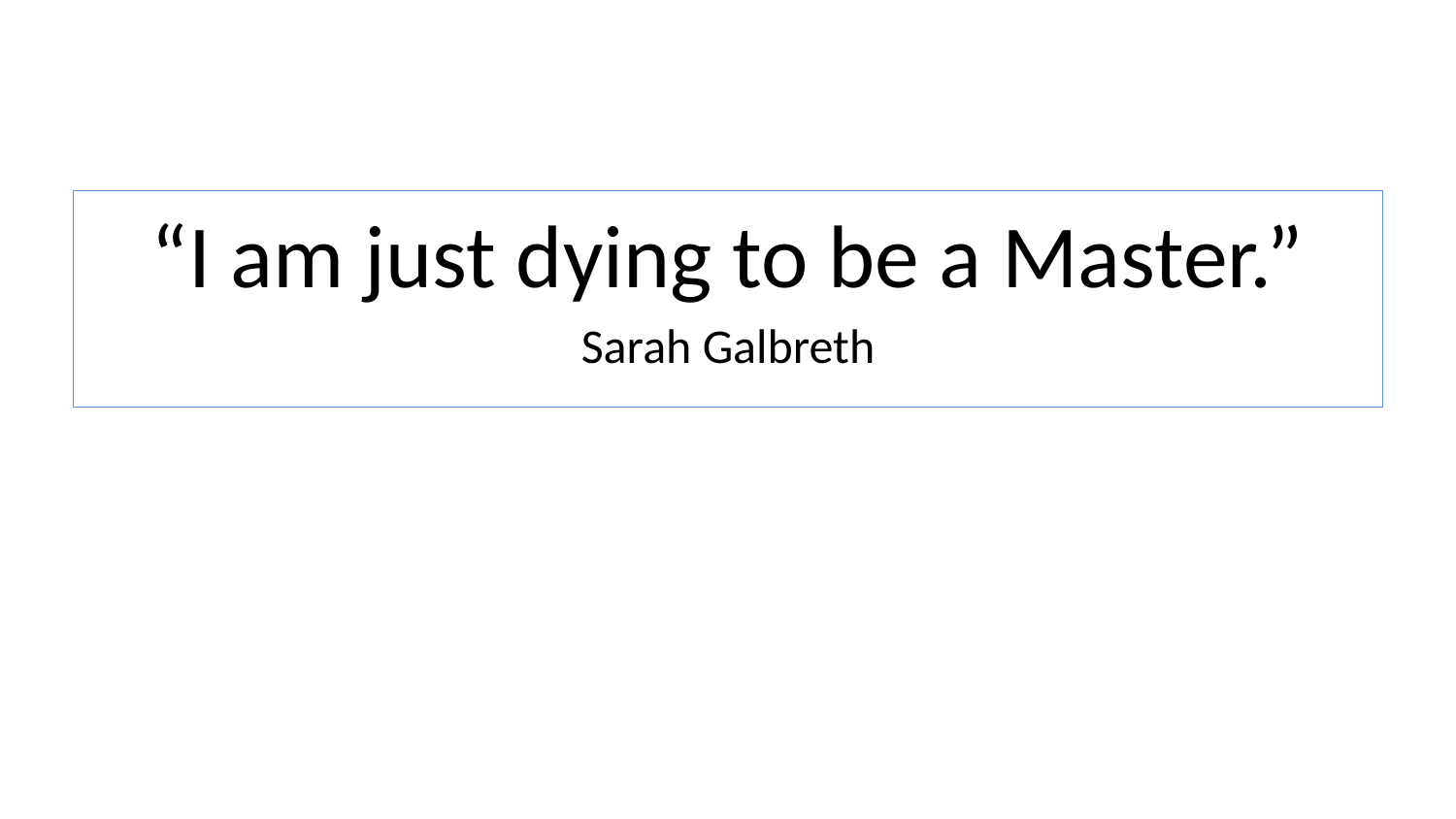

“I am just dying to be a Master.”
Sarah Galbreth